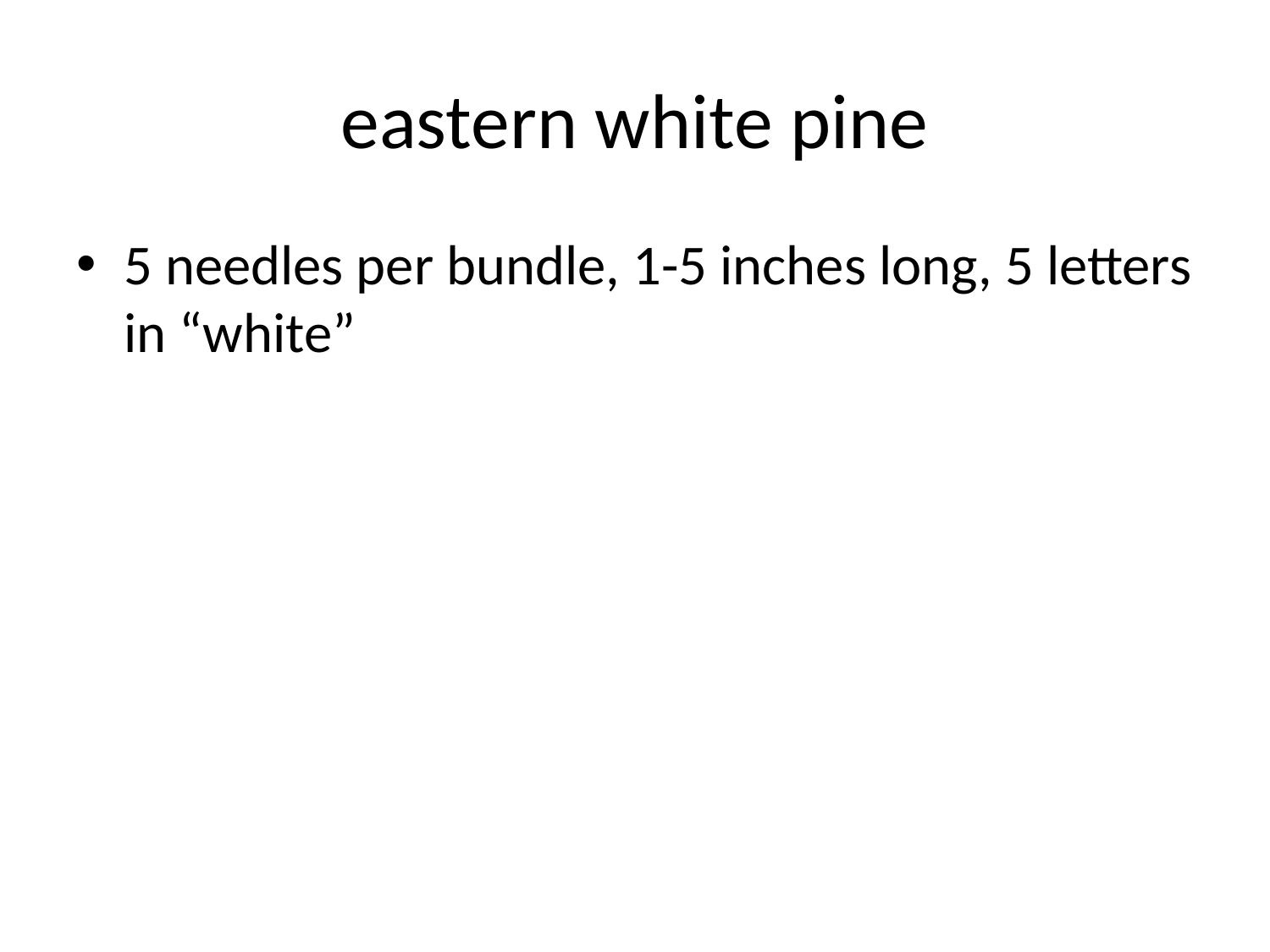

# eastern white pine
5 needles per bundle, 1-5 inches long, 5 letters in “white”